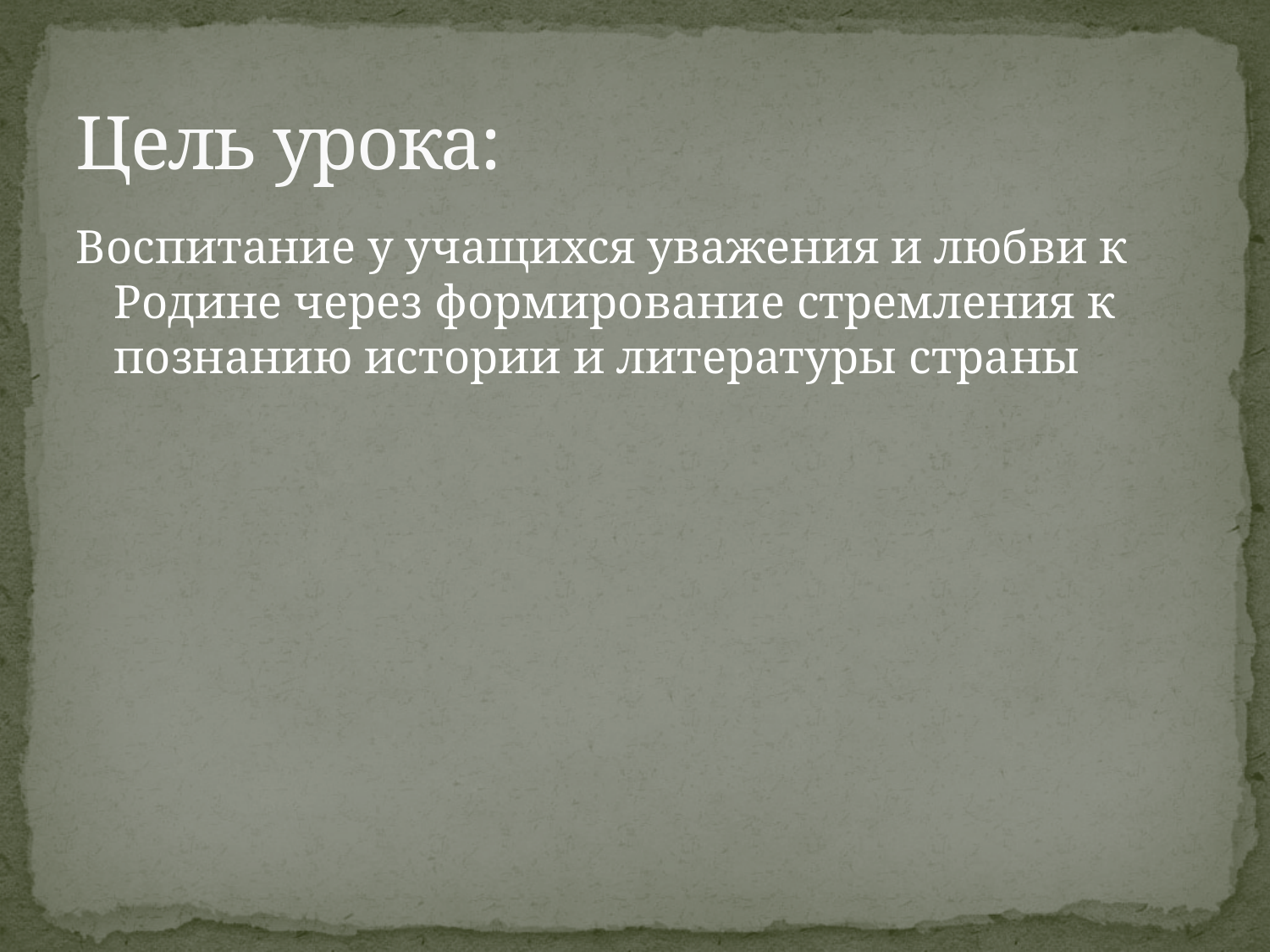

# Цель урока:
Воспитание у учащихся уважения и любви к Родине через формирование стремления к познанию истории и литературы страны